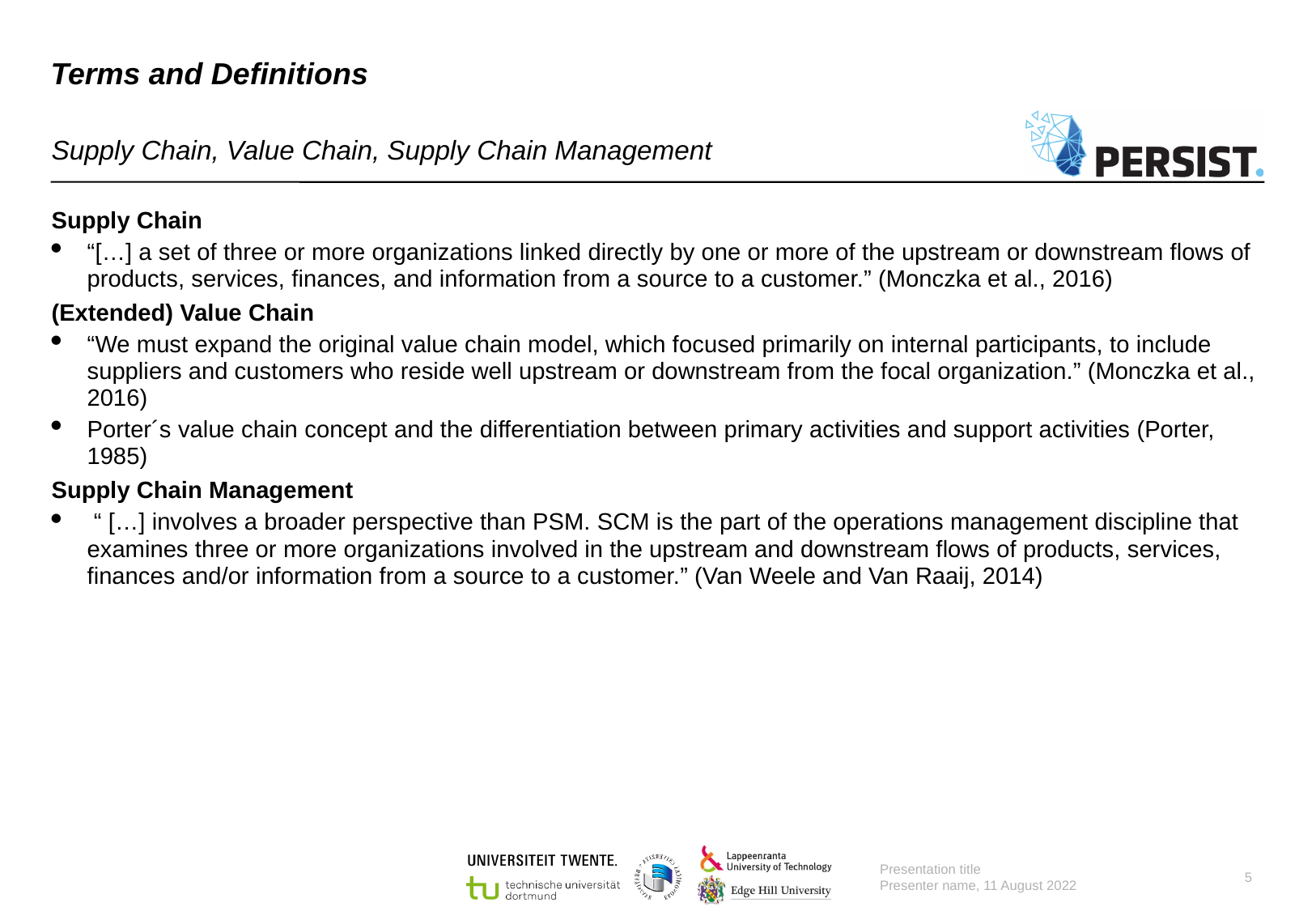

# Terms and Definitions
Supply Chain, Value Chain, Supply Chain Management
Supply Chain
“[…] a set of three or more organizations linked directly by one or more of the upstream or downstream flows of products, services, finances, and information from a source to a customer.” (Monczka et al., 2016)
(Extended) Value Chain
“We must expand the original value chain model, which focused primarily on internal participants, to include suppliers and customers who reside well upstream or downstream from the focal organization.” (Monczka et al., 2016)
Porter´s value chain concept and the differentiation between primary activities and support activities (Porter, 1985)
Supply Chain Management
 “ […] involves a broader perspective than PSM. SCM is the part of the operations management discipline that examines three or more organizations involved in the upstream and downstream flows of products, services, finances and/or information from a source to a customer.” (Van Weele and Van Raaij, 2014)

Presentation title
Presenter name, 11 August 2022
5